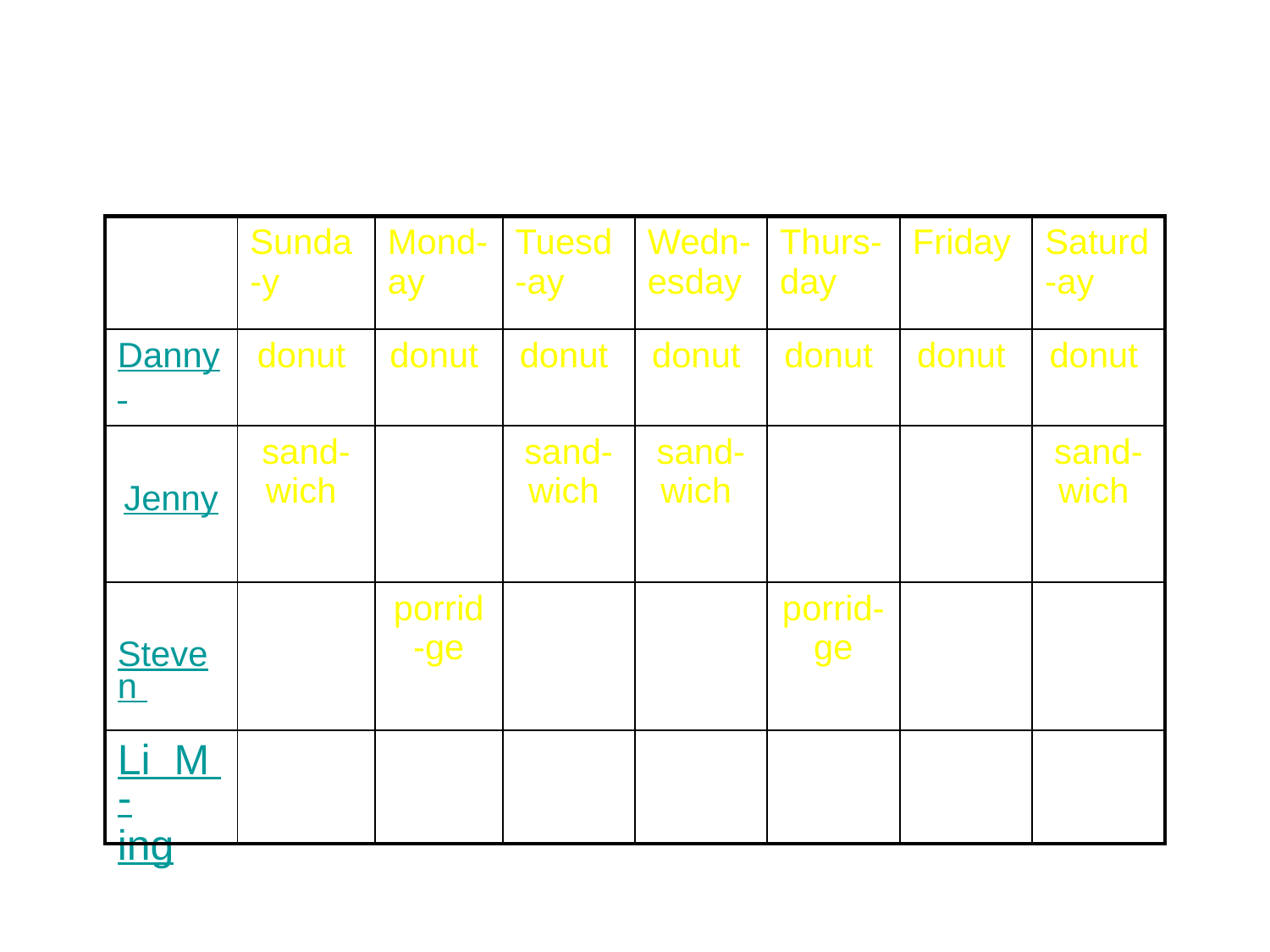

|  | Sunda-y | Mond-ay | Tuesd-ay | Wedn-esday | Thurs-day | Friday | Saturd-ay |
| --- | --- | --- | --- | --- | --- | --- | --- |
| Danny | donut | donut | donut | donut | donut | donut | donut |
| Jenny | sand-wich |  | sand-wich | sand-wich |  |  | sand-wich |
| Steven |  | porrid-ge |  |  | porrid-ge |  |  |
| Li M -ing |  |  |  |  |  |  |  |